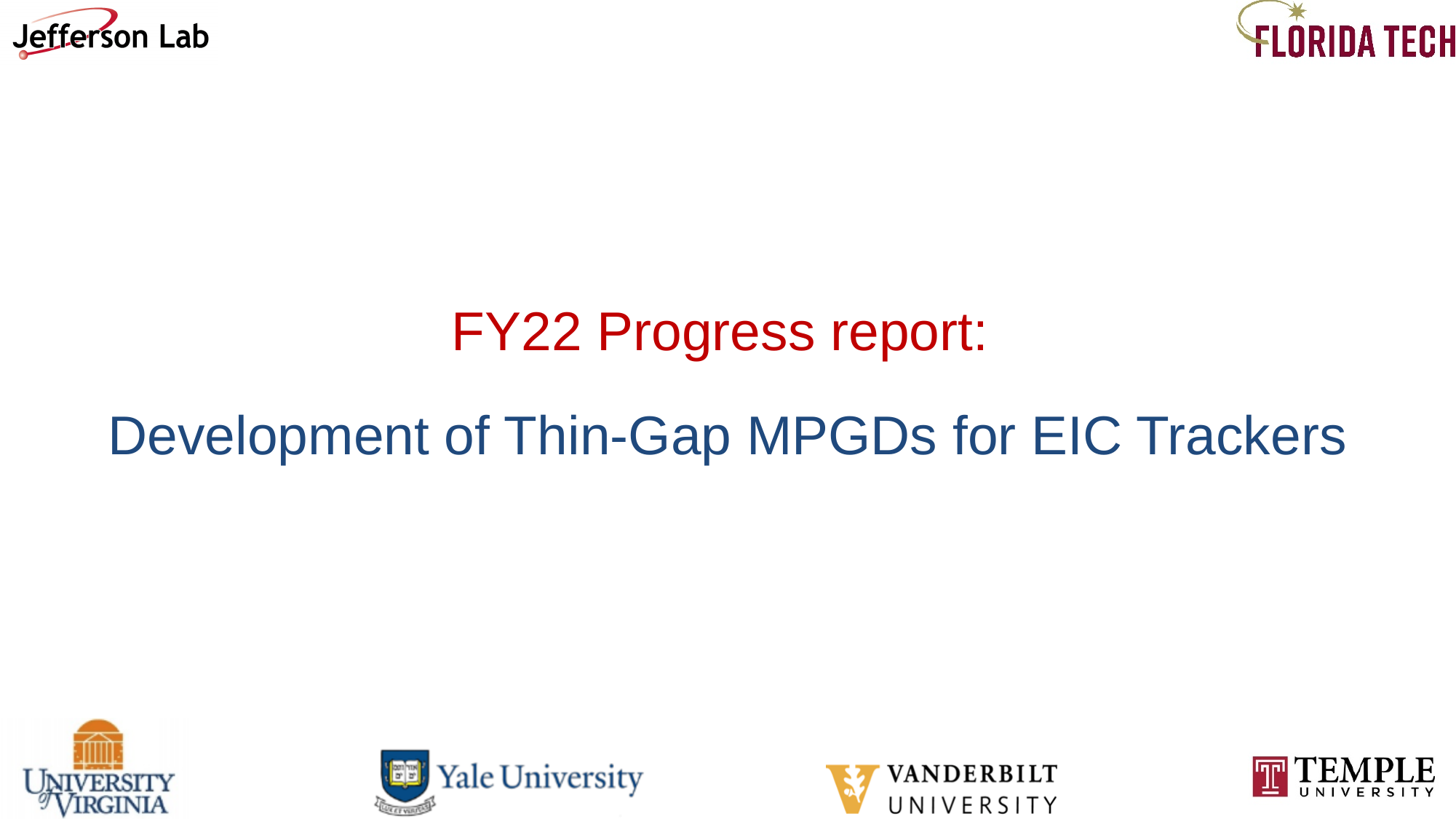

FY22 Progress report:
Development of Thin-Gap MPGDs for EIC Trackers